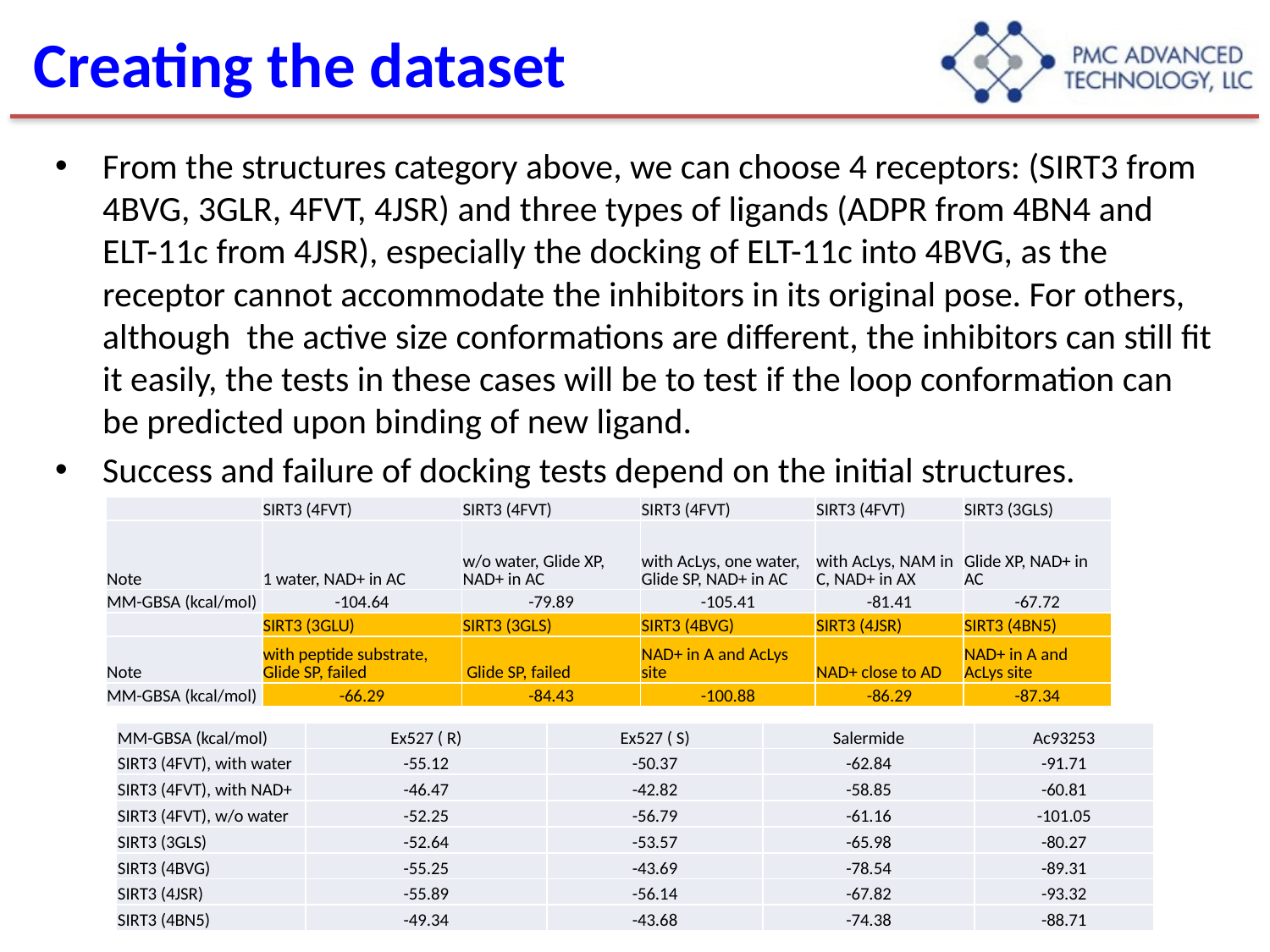

# Creating the dataset
From the structures category above, we can choose 4 receptors: (SIRT3 from 4BVG, 3GLR, 4FVT, 4JSR) and three types of ligands (ADPR from 4BN4 and ELT-11c from 4JSR), especially the docking of ELT-11c into 4BVG, as the receptor cannot accommodate the inhibitors in its original pose. For others, although  the active size conformations are different, the inhibitors can still fit it easily, the tests in these cases will be to test if the loop conformation can be predicted upon binding of new ligand.
Success and failure of docking tests depend on the initial structures.
|  | SIRT3 (4FVT) | SIRT3 (4FVT) | SIRT3 (4FVT) | SIRT3 (4FVT) | SIRT3 (3GLS) |
| --- | --- | --- | --- | --- | --- |
| Note | 1 water, NAD+ in AC | w/o water, Glide XP, NAD+ in AC | with AcLys, one water, Glide SP, NAD+ in AC | with AcLys, NAM in C, NAD+ in AX | Glide XP, NAD+ in AC |
| MM-GBSA (kcal/mol) | -104.64 | -79.89 | -105.41 | -81.41 | -67.72 |
|  | SIRT3 (3GLU) | SIRT3 (3GLS) | SIRT3 (4BVG) | SIRT3 (4JSR) | SIRT3 (4BN5) |
| Note | with peptide substrate, Glide SP, failed | Glide SP, failed | NAD+ in A and AcLys site | NAD+ close to AD | NAD+ in A and AcLys site |
| MM-GBSA (kcal/mol) | -66.29 | -84.43 | -100.88 | -86.29 | -87.34 |
| MM-GBSA (kcal/mol) | Ex527 ( R) | Ex527 ( S) | Salermide | Ac93253 |
| --- | --- | --- | --- | --- |
| SIRT3 (4FVT), with water | -55.12 | -50.37 | -62.84 | -91.71 |
| SIRT3 (4FVT), with NAD+ | -46.47 | -42.82 | -58.85 | -60.81 |
| SIRT3 (4FVT), w/o water | -52.25 | -56.79 | -61.16 | -101.05 |
| SIRT3 (3GLS) | -52.64 | -53.57 | -65.98 | -80.27 |
| SIRT3 (4BVG) | -55.25 | -43.69 | -78.54 | -89.31 |
| SIRT3 (4JSR) | -55.89 | -56.14 | -67.82 | -93.32 |
| SIRT3 (4BN5) | -49.34 | -43.68 | -74.38 | -88.71 |